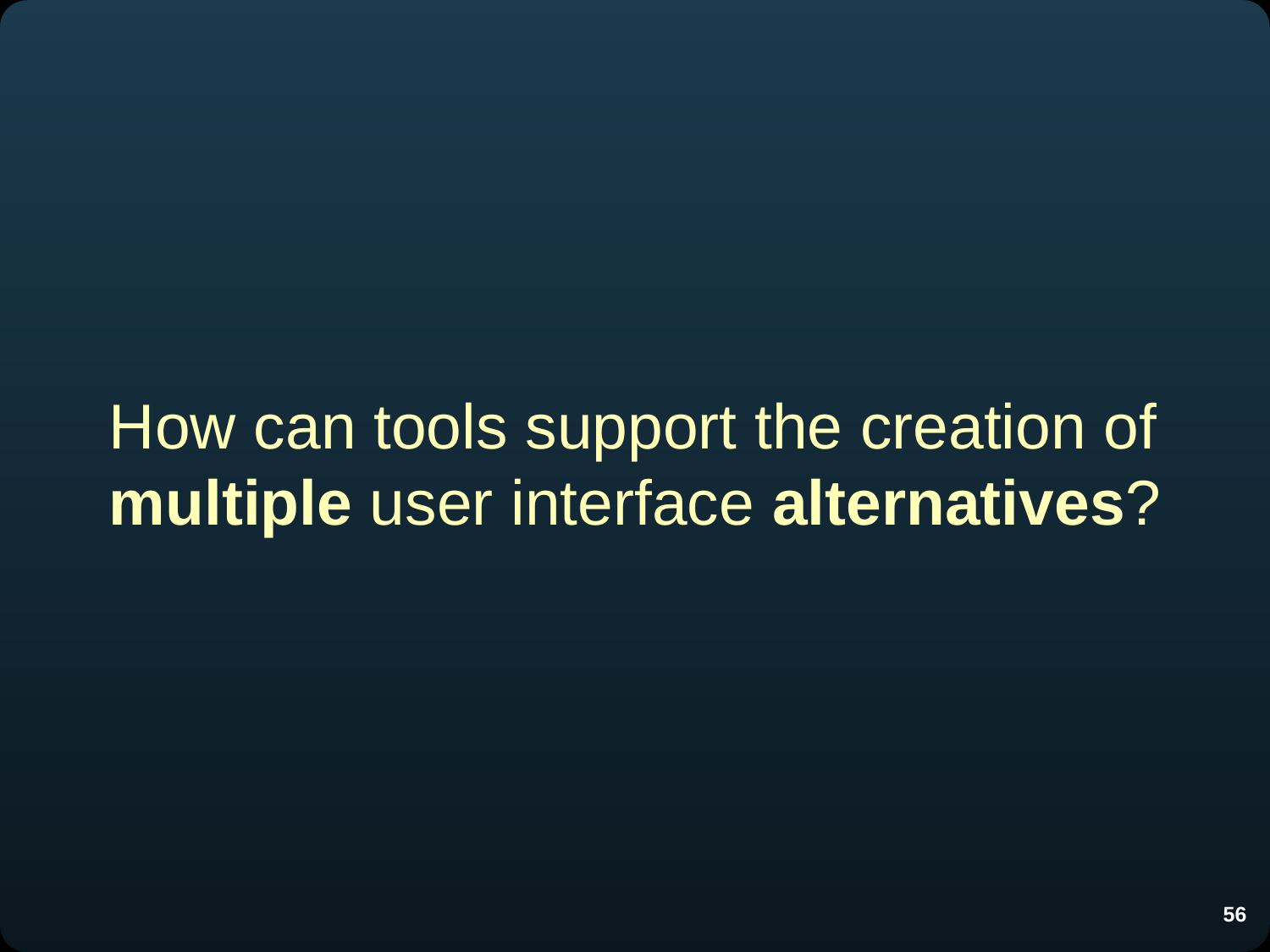

# How can tools support the creation of multiple user interface alternatives?
56